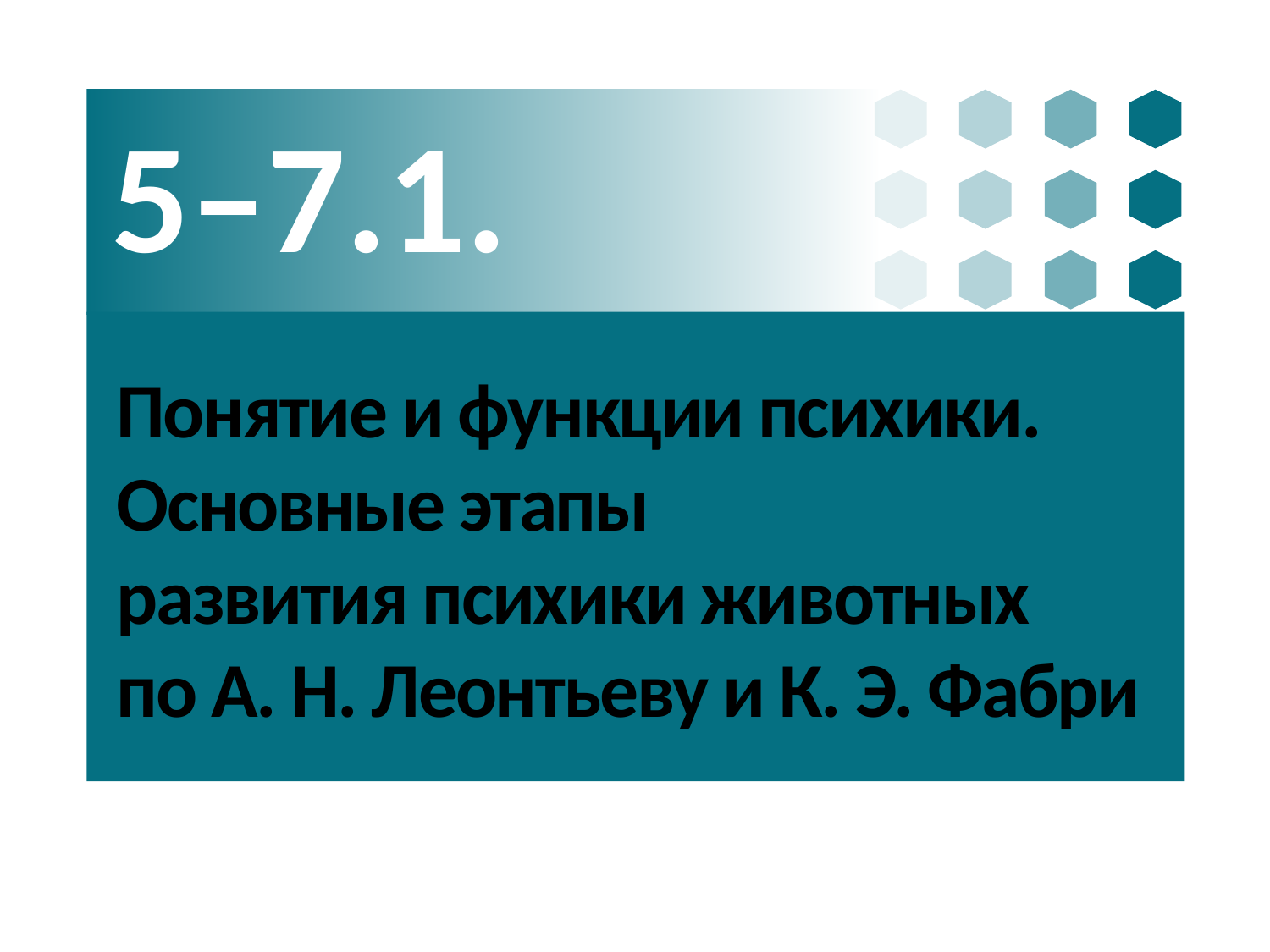

5–7.1.

# Понятие и функции психики. Основные этапы развития психики животных по А. Н. Леонтьеву и К. Э. Фабри